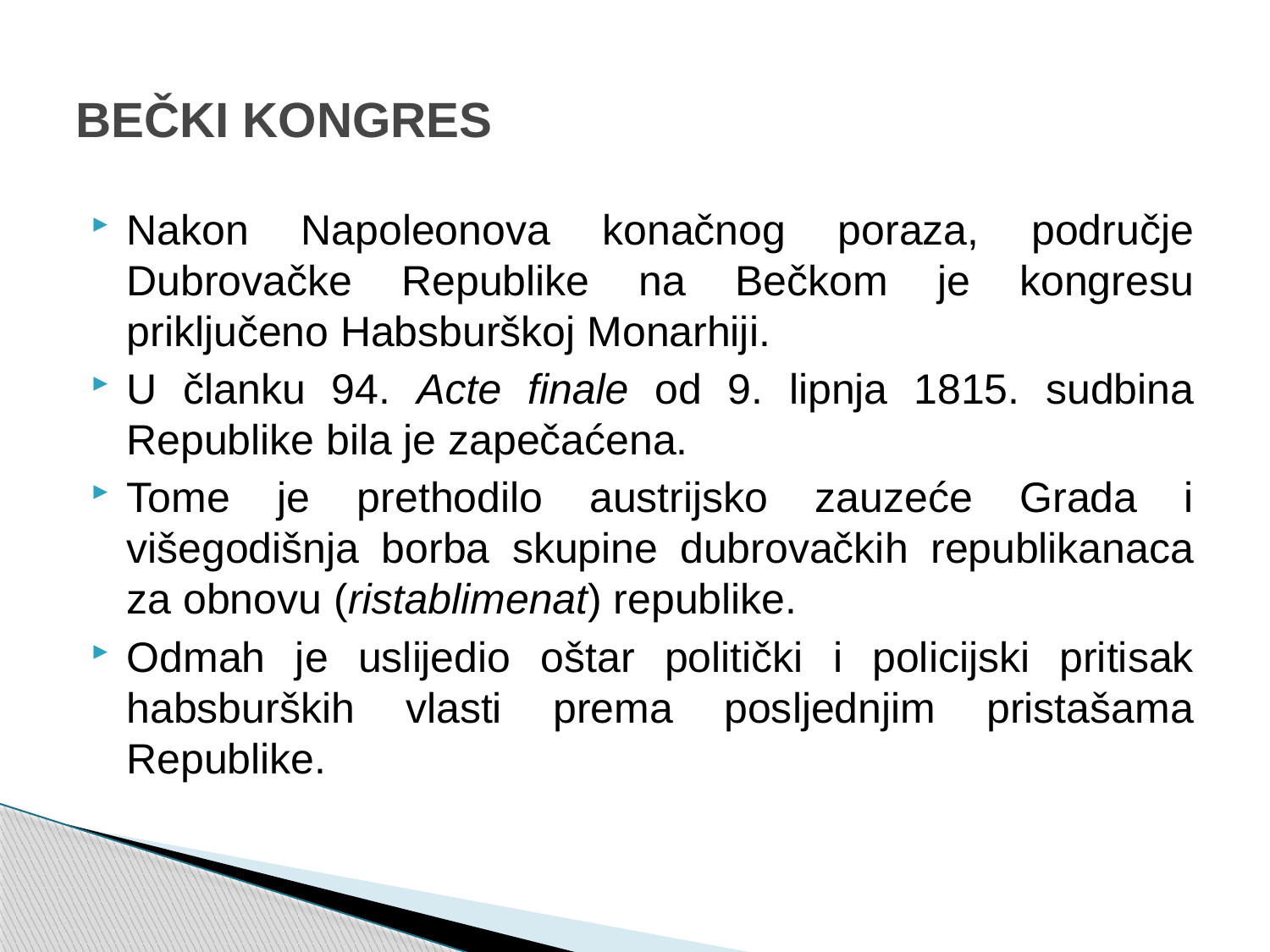

# BEČKI KONGRES
Nakon Napoleonova konačnog poraza, područje Dubrovačke Republike na Bečkom je kongresu priključeno Habsburškoj Monarhiji.
U članku 94. Acte finale od 9. lipnja 1815. sudbina Republike bila je zapečaćena.
Tome je prethodilo austrijsko zauzeće Grada i višegodišnja borba skupine dubrovačkih republikanaca za obnovu (ristablimenat) republike.
Odmah je uslijedio oštar politički i policijski pritisak habsburških vlasti prema posljednjim pristašama Republike.